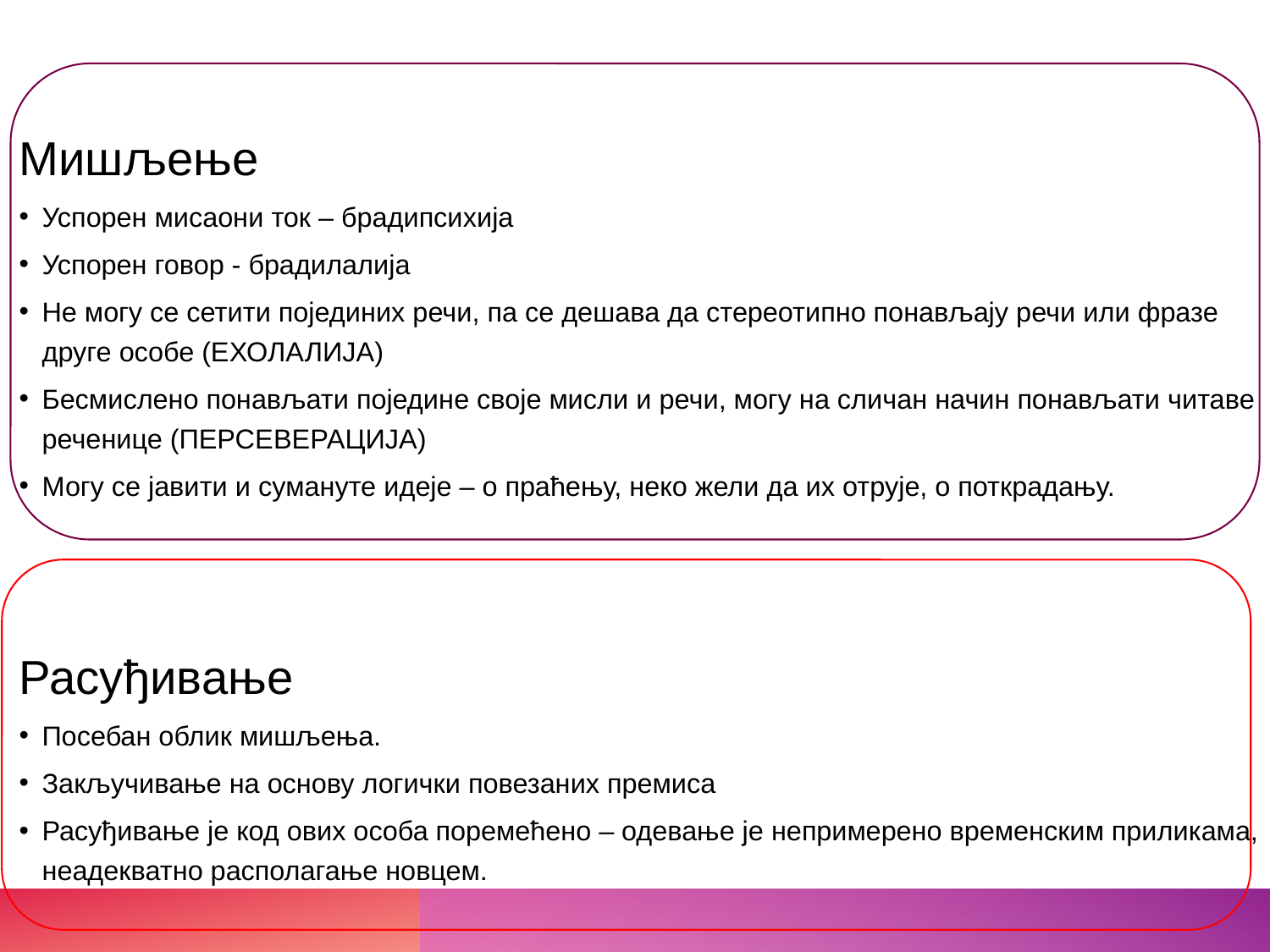

Мишљење
Успорен мисаони ток – брадипсихија
Успорен говор - брадилалија
Не могу се сетити појединих речи, па се дешава да стереотипно понављају речи или фразе друге особе (ЕХОЛАЛИЈА)
Бесмислено понављати поједине своје мисли и речи, могу на сличан начин понављати читаве реченице (ПЕРСЕВЕРАЦИЈА)
Могу се јавити и сумануте идеје – о праћењу, неко жели да их отрује, о поткрадању.

Расуђивање
Посебан облик мишљења.
Закључивање на основу логички повезаних премиса
Расуђивање је код ових особа поремећено – одевање је непримерено временским приликама, неадекватно располагање новцем.